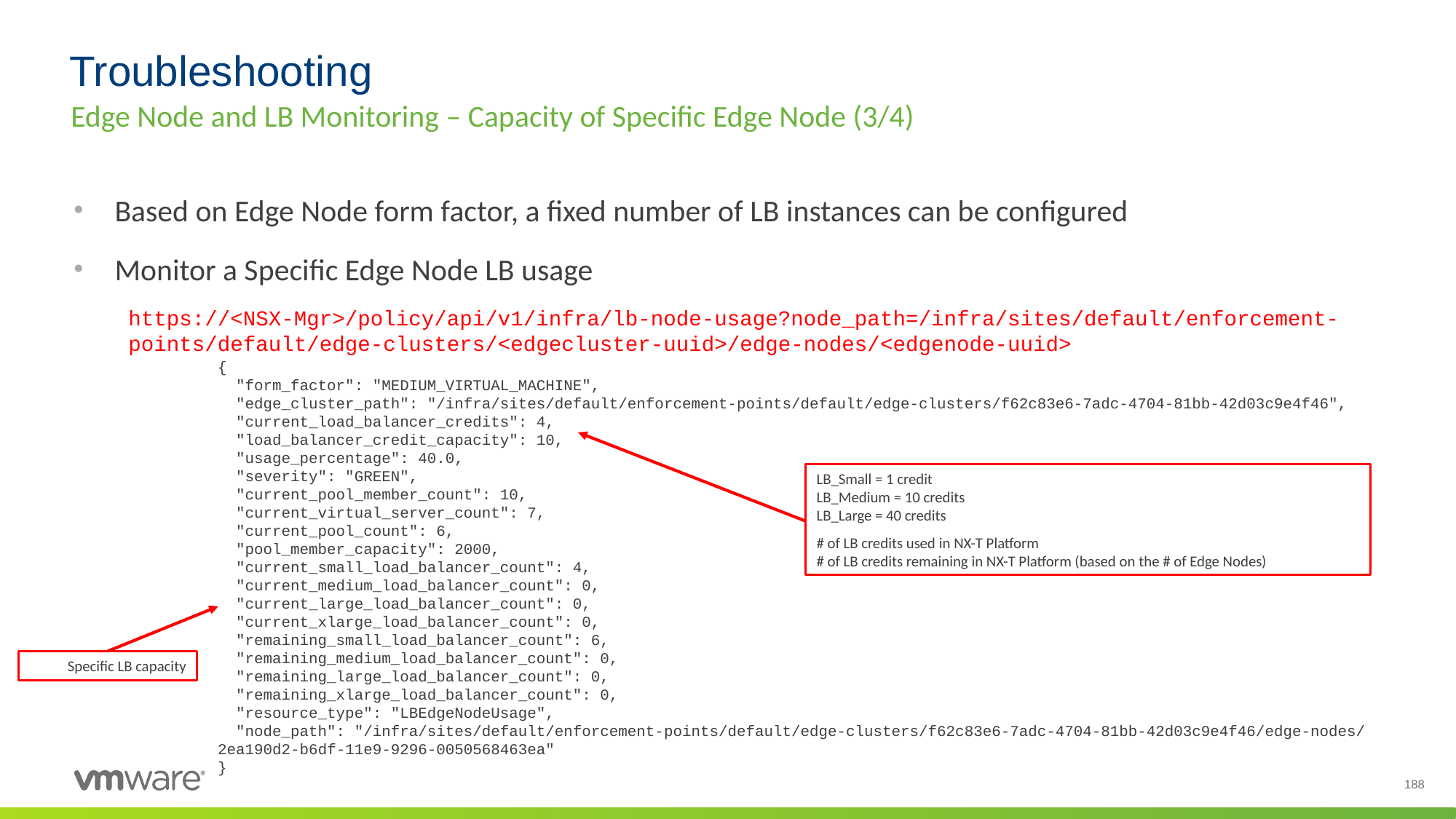

# Troubleshooting
Edge Node and LB Monitoring – Capacity of Specific Edge Node (3/4)
Based on Edge Node form factor, a fixed number of LB instances can be configured
Monitor a Specific Edge Node LB usage
https://<NSX-Mgr>/policy/api/v1/infra/lb-node-usage?node_path=/infra/sites/default/enforcement-points/default/edge-clusters/<edgecluster-uuid>/edge-nodes/<edgenode-uuid>

{
  "form_factor": "MEDIUM_VIRTUAL_MACHINE",
  "edge_cluster_path": "/infra/sites/default/enforcement-points/default/edge-clusters/f62c83e6-7adc-4704-81bb-42d03c9e4f46",
  "current_load_balancer_credits": 4,
  "load_balancer_credit_capacity": 10,
  "usage_percentage": 40.0,
  "severity": "GREEN",
  "current_pool_member_count": 10,
  "current_virtual_server_count": 7,
  "current_pool_count": 6,
  "pool_member_capacity": 2000,
  "current_small_load_balancer_count": 4,
  "current_medium_load_balancer_count": 0,
  "current_large_load_balancer_count": 0,
  "current_xlarge_load_balancer_count": 0,
  "remaining_small_load_balancer_count": 6,
  "remaining_medium_load_balancer_count": 0,
  "remaining_large_load_balancer_count": 0,
  "remaining_xlarge_load_balancer_count": 0,
  "resource_type": "LBEdgeNodeUsage",
  "node_path": "/infra/sites/default/enforcement-points/default/edge-clusters/f62c83e6-7adc-4704-81bb-42d03c9e4f46/edge-nodes/2ea190d2-b6df-11e9-9296-0050568463ea"
}

LB_Small = 1 credit
LB_Medium = 10 credits
LB_Large = 40 credits

# of LB credits used in NX-T Platform
# of LB credits remaining in NX-T Platform (based on the # of Edge Nodes)
Specific LB capacity